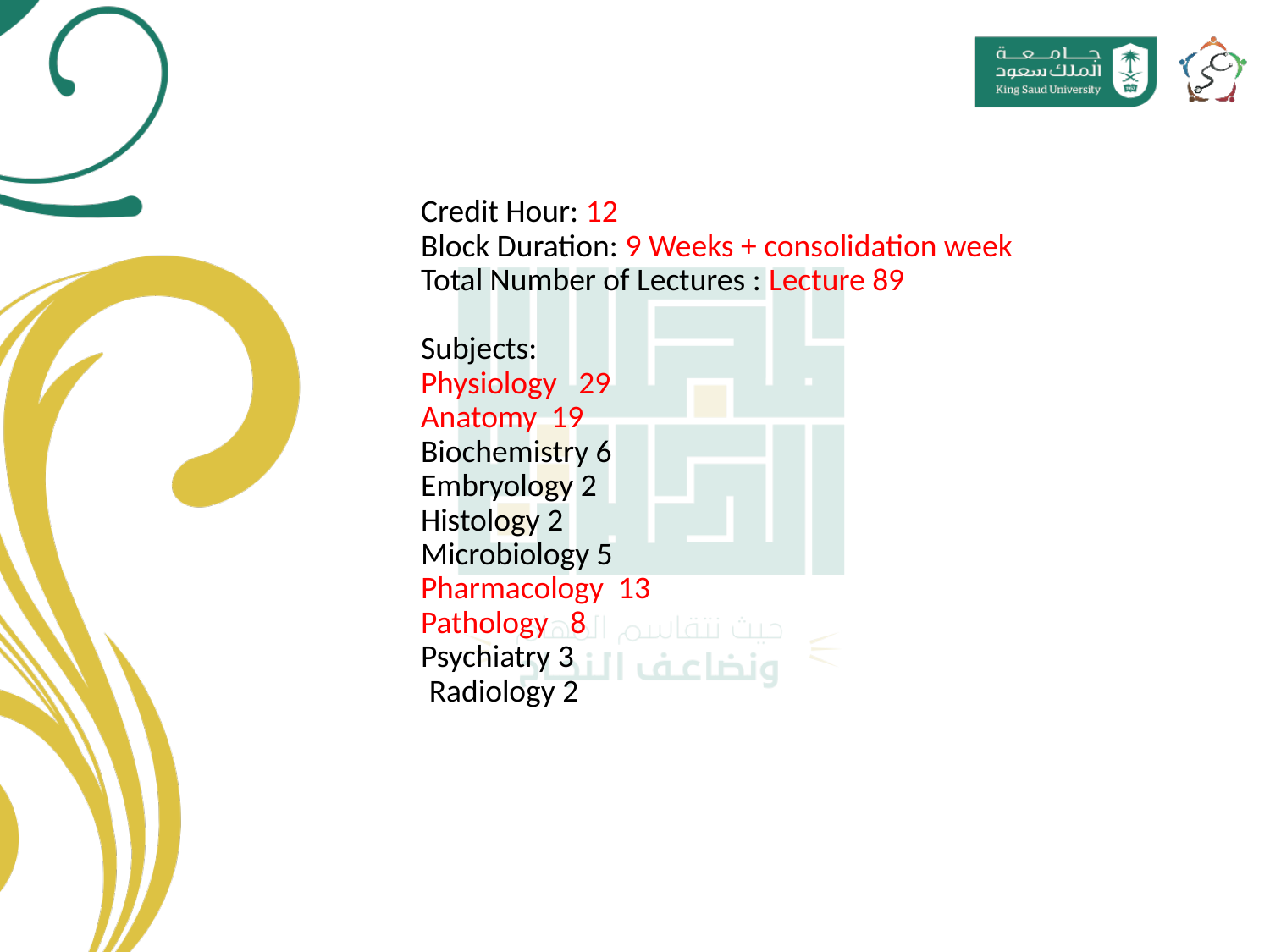

# Credit Hour: 12 Block Duration: 9 Weeks + consolidation week Total Number of Lectures : Lecture 89 Subjects: Physiology   29 Anatomy  19 Biochemistry 6 Embryology 2 Histology 2 Microbiology 5 Pharmacology  13 Pathology   8 Psychiatry 3 Radiology 2